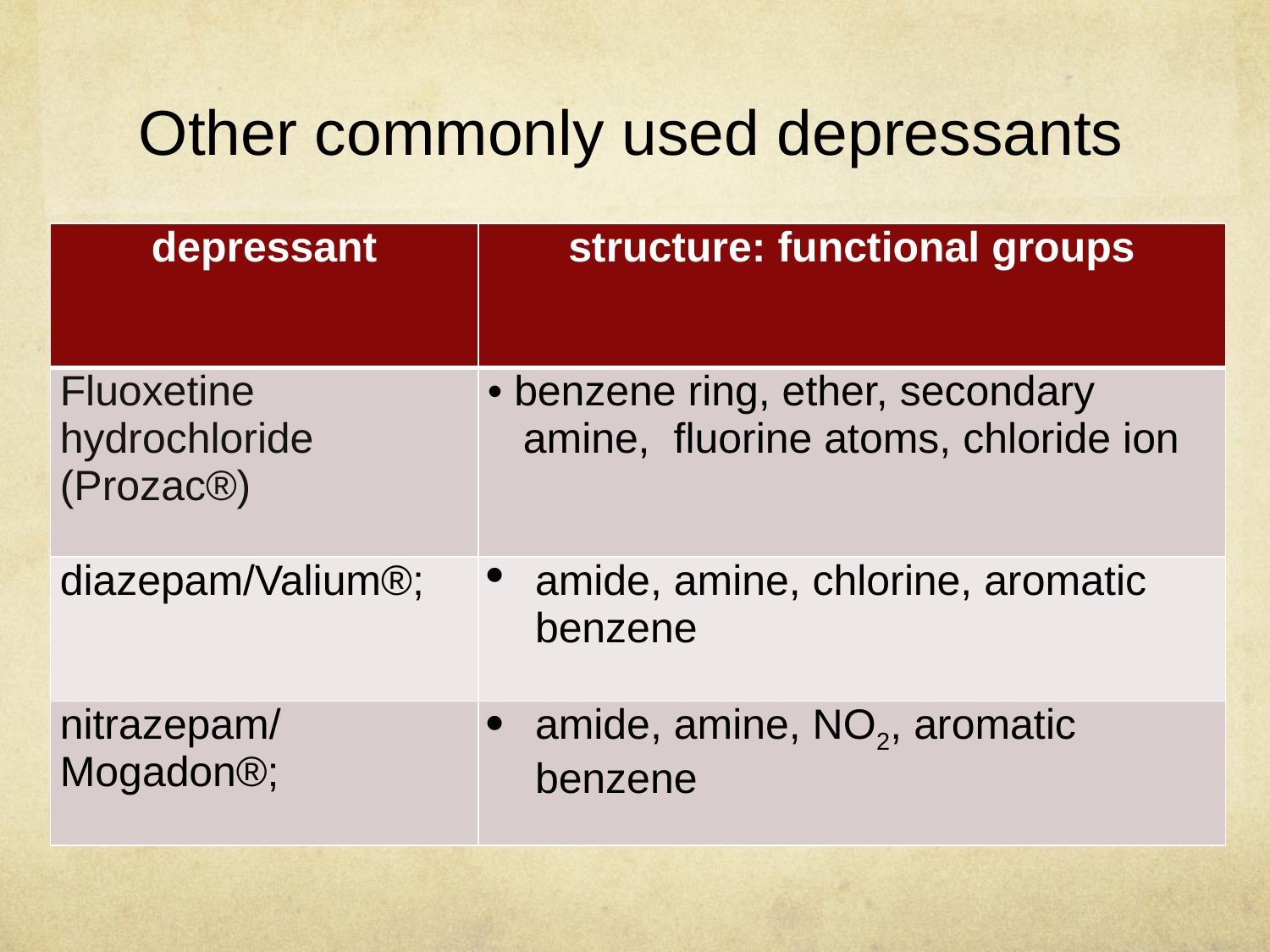

# Other commonly used depressants
| depressant | structure: functional groups |
| --- | --- |
| Fluoxetine hydrochloride (Prozac®) | benzene ring, ether, secondary amine, fluorine atoms, chloride ion |
| diazepam/Valium®; | amide, amine, chlorine, aromatic benzene |
| nitrazepam/Mogadon®; | amide, amine, NO2, aromatic benzene |